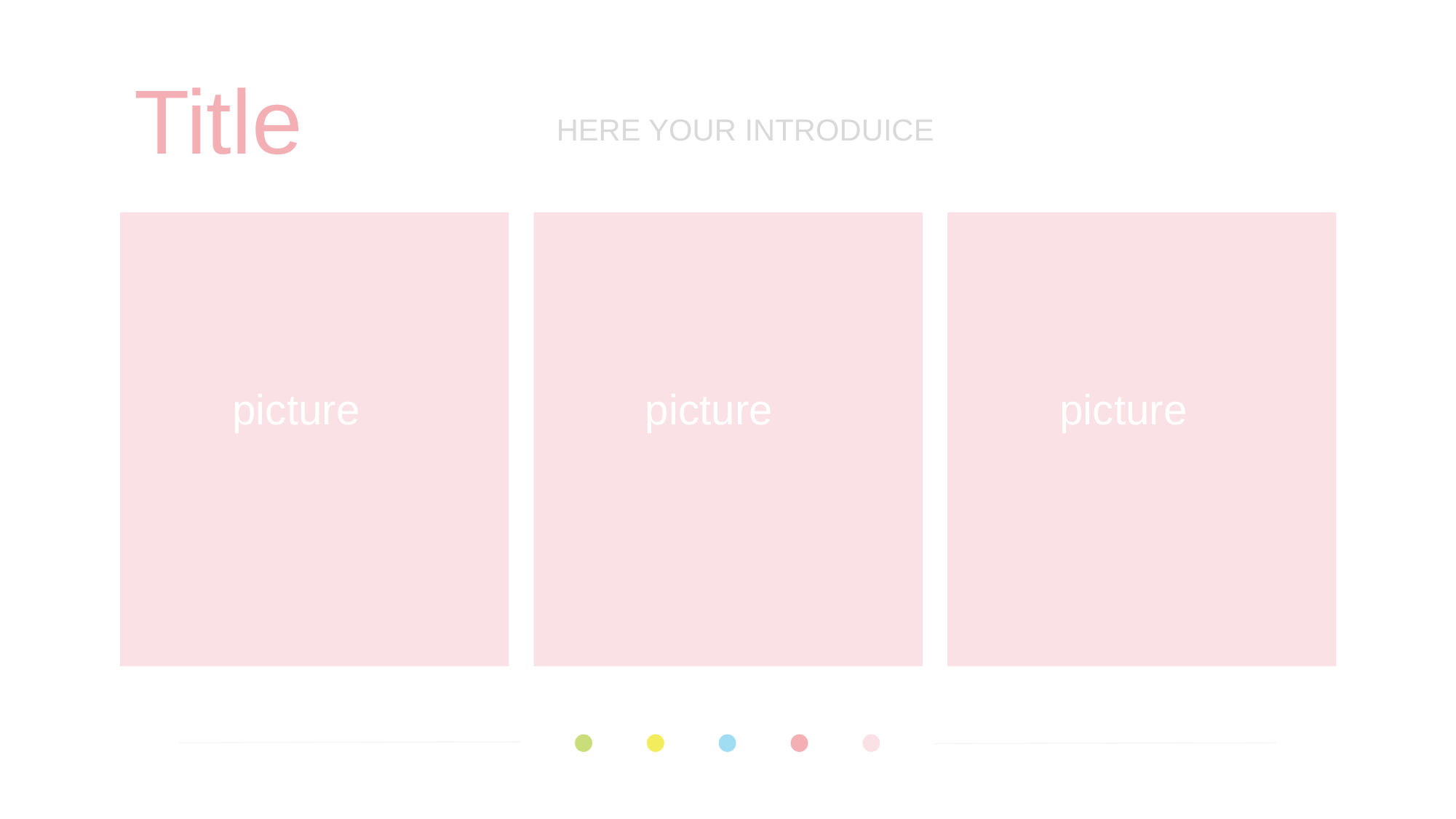

Title
HERE YOUR INTRODUICE

picture
picture
picture